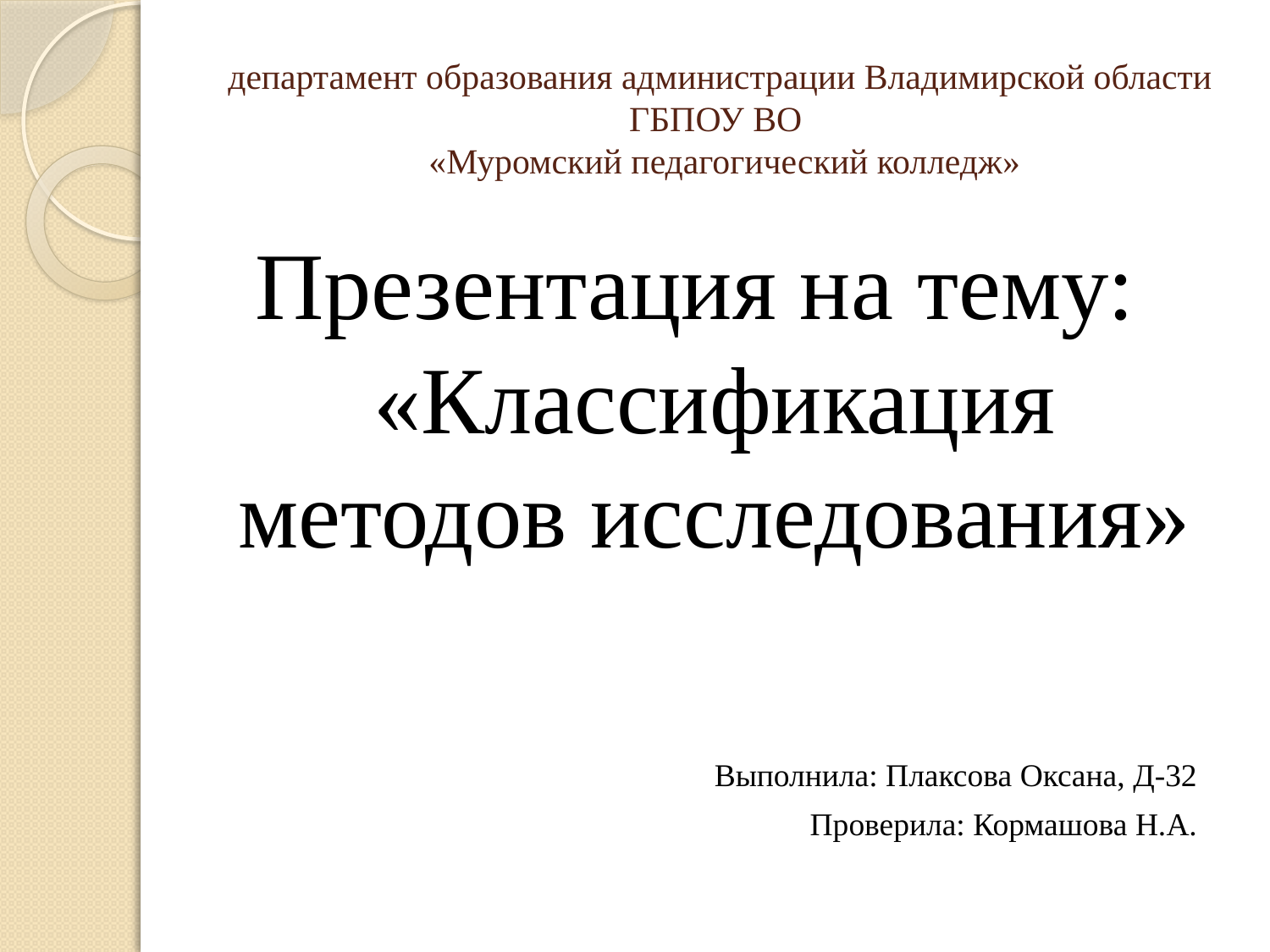

# департамент образования администрации Владимирской области ГБПОУ ВО «Муромский педагогический колледж»
Презентация на тему: «Классификация методов исследования»

Выполнила: Плаксова Оксана, Д-32
Проверила: Кормашова Н.А.